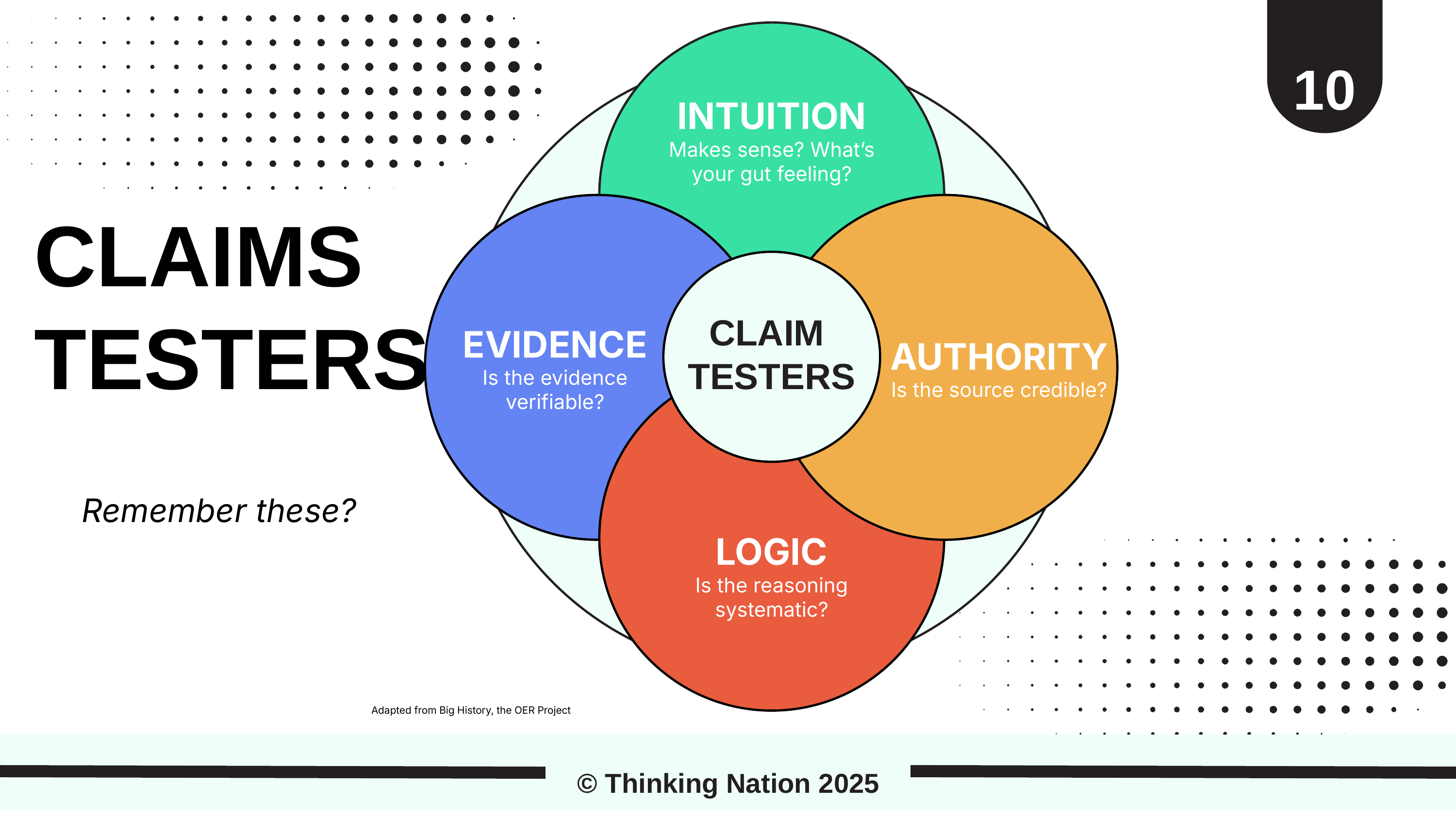

10

INTUITION
Makes sense? What’s your gut feeling?

CLAIM
TESTERS
AUTHORITY
Is the source credible?
EVIDENCE
Is the evidence verifiable?

LOGIC
Is the reasoning systematic?
CLAIMS
TESTERS
Remember these?

Adapted from Big History, the OER Project

© Thinking Nation 2025